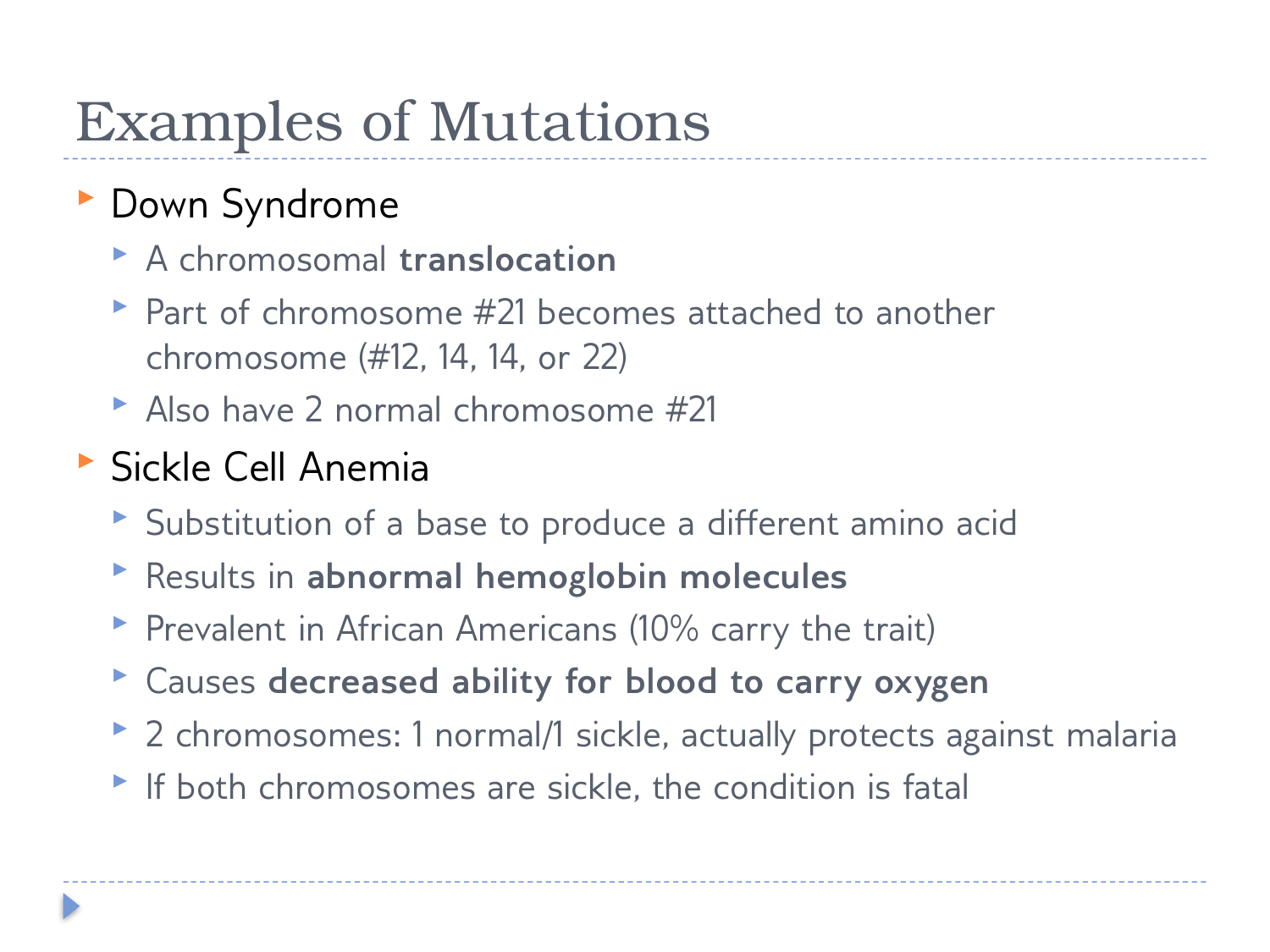

# Examples of Mutations
Down Syndrome
A chromosomal translocation
Part of chromosome #21 becomes attached to another chromosome (#12, 14, 14, or 22)
Also have 2 normal chromosome #21
Sickle Cell Anemia
Substitution of a base to produce a different amino acid
Results in abnormal hemoglobin molecules
Prevalent in African Americans (10% carry the trait)
Causes decreased ability for blood to carry oxygen
2 chromosomes: 1 normal/1 sickle, actually protects against malaria
If both chromosomes are sickle, the condition is fatal